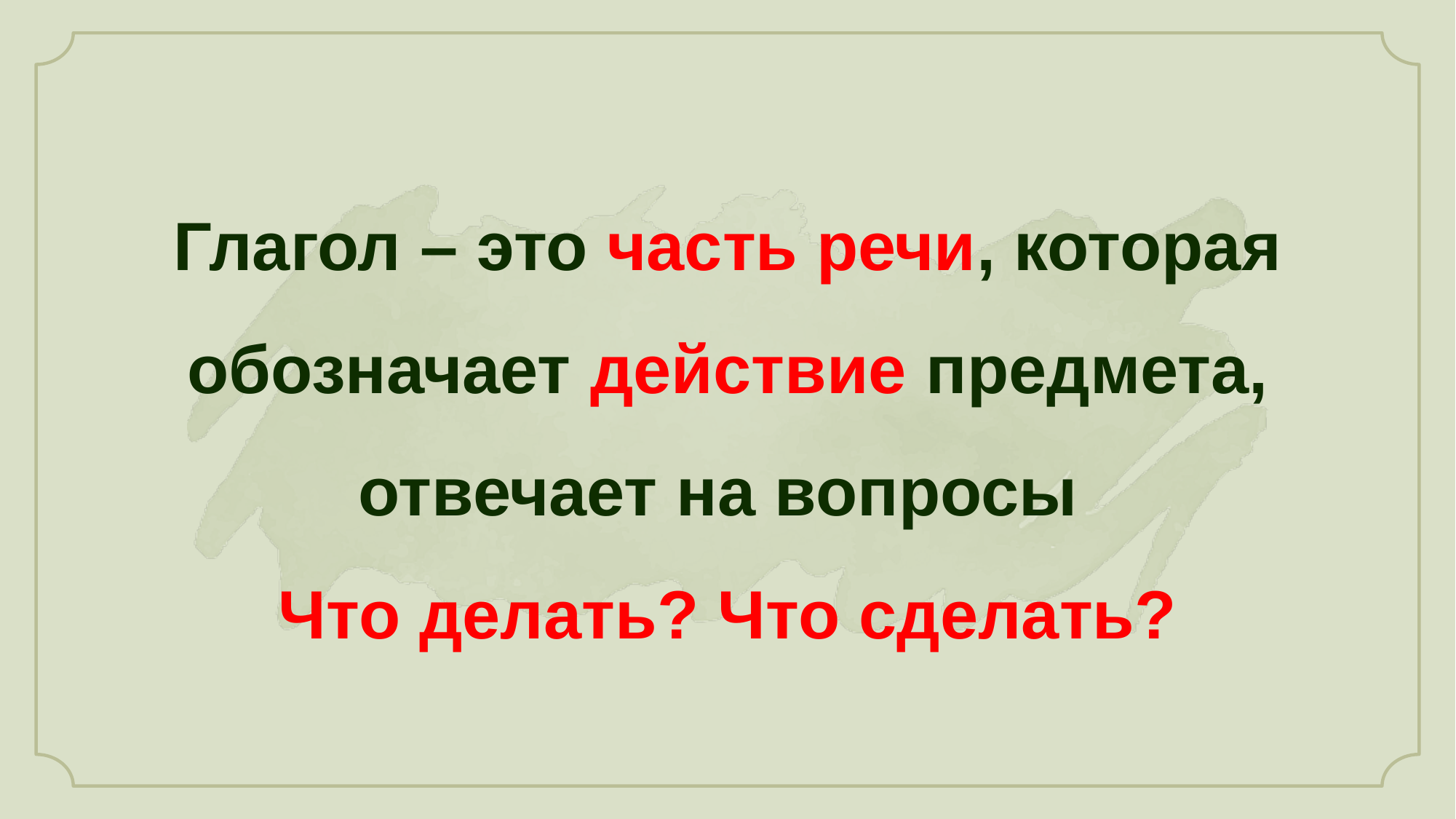

Глагол – это часть речи, которая обозначает действие предмета, отвечает на вопросы
Что делать? Что сделать?